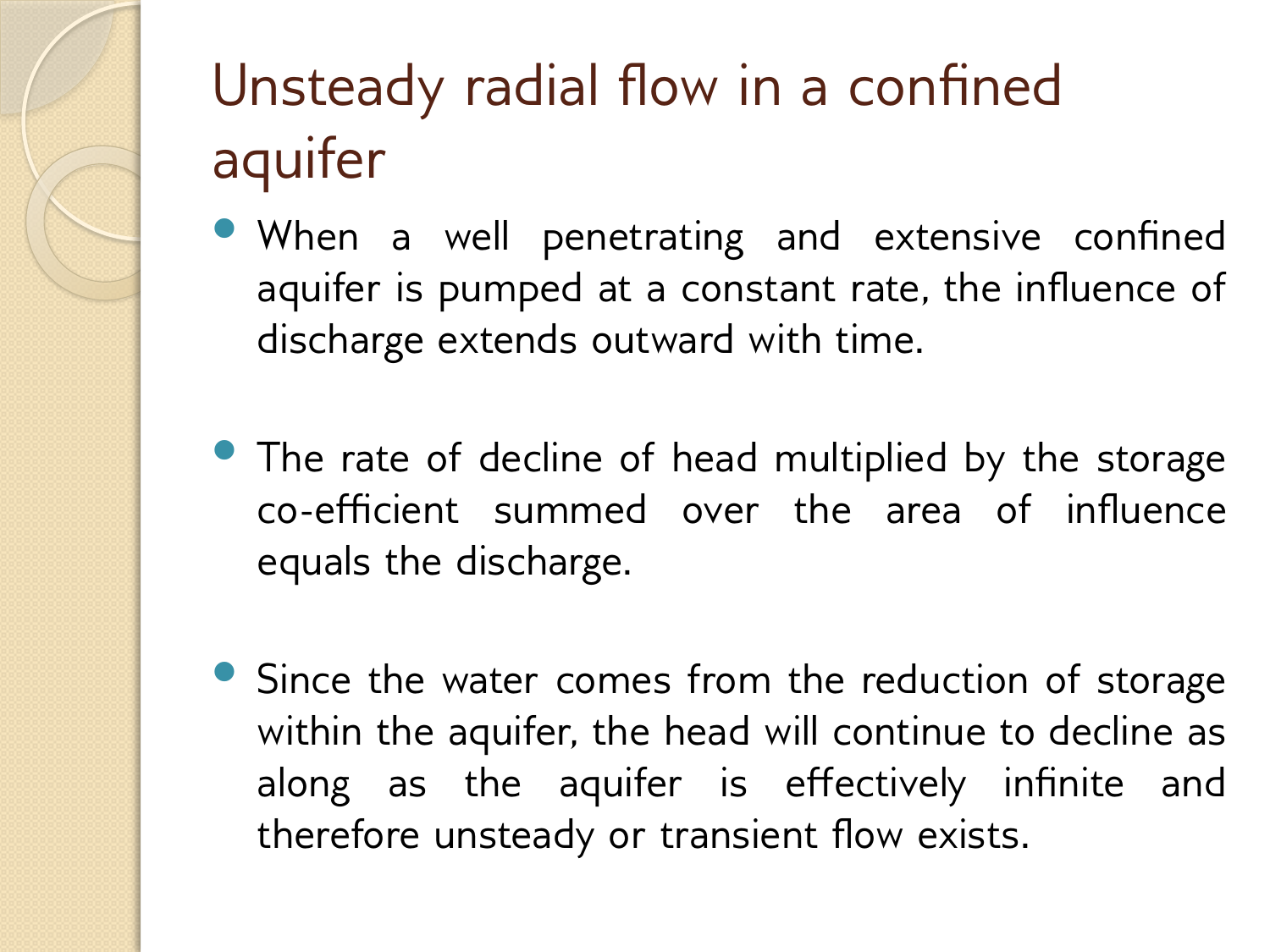

# Unsteady radial flow in a confined aquifer
When a well penetrating and extensive confined aquifer is pumped at a constant rate, the influence of discharge extends outward with time.

The rate of decline of head multiplied by the storage co-efficient summed over the area of influence equals the discharge.

Since the water comes from the reduction of storage within the aquifer, the head will continue to decline as along as the aquifer is effectively infinite and therefore unsteady or transient flow exists.